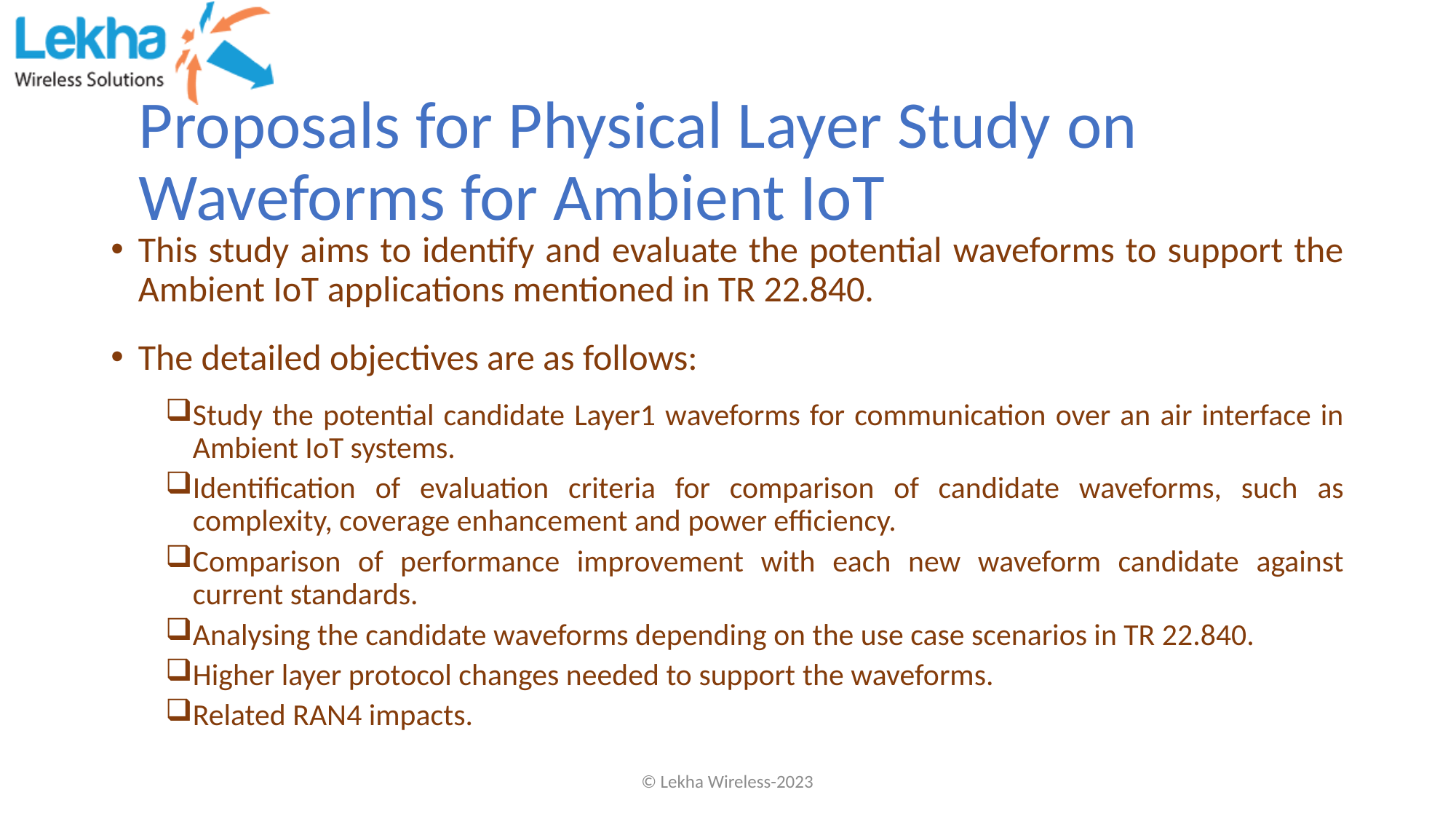

# Proposals for Physical Layer Study on Waveforms for Ambient IoT
This study aims to identify and evaluate the potential waveforms to support the Ambient IoT applications mentioned in TR 22.840.
The detailed objectives are as follows:
Study the potential candidate Layer1 waveforms for communication over an air interface in Ambient IoT systems.
Identification of evaluation criteria for comparison of candidate waveforms, such as complexity, coverage enhancement and power efficiency.
Comparison of performance improvement with each new waveform candidate against current standards.
Analysing the candidate waveforms depending on the use case scenarios in TR 22.840.
Higher layer protocol changes needed to support the waveforms.
Related RAN4 impacts.

© Lekha Wireless-2023
7